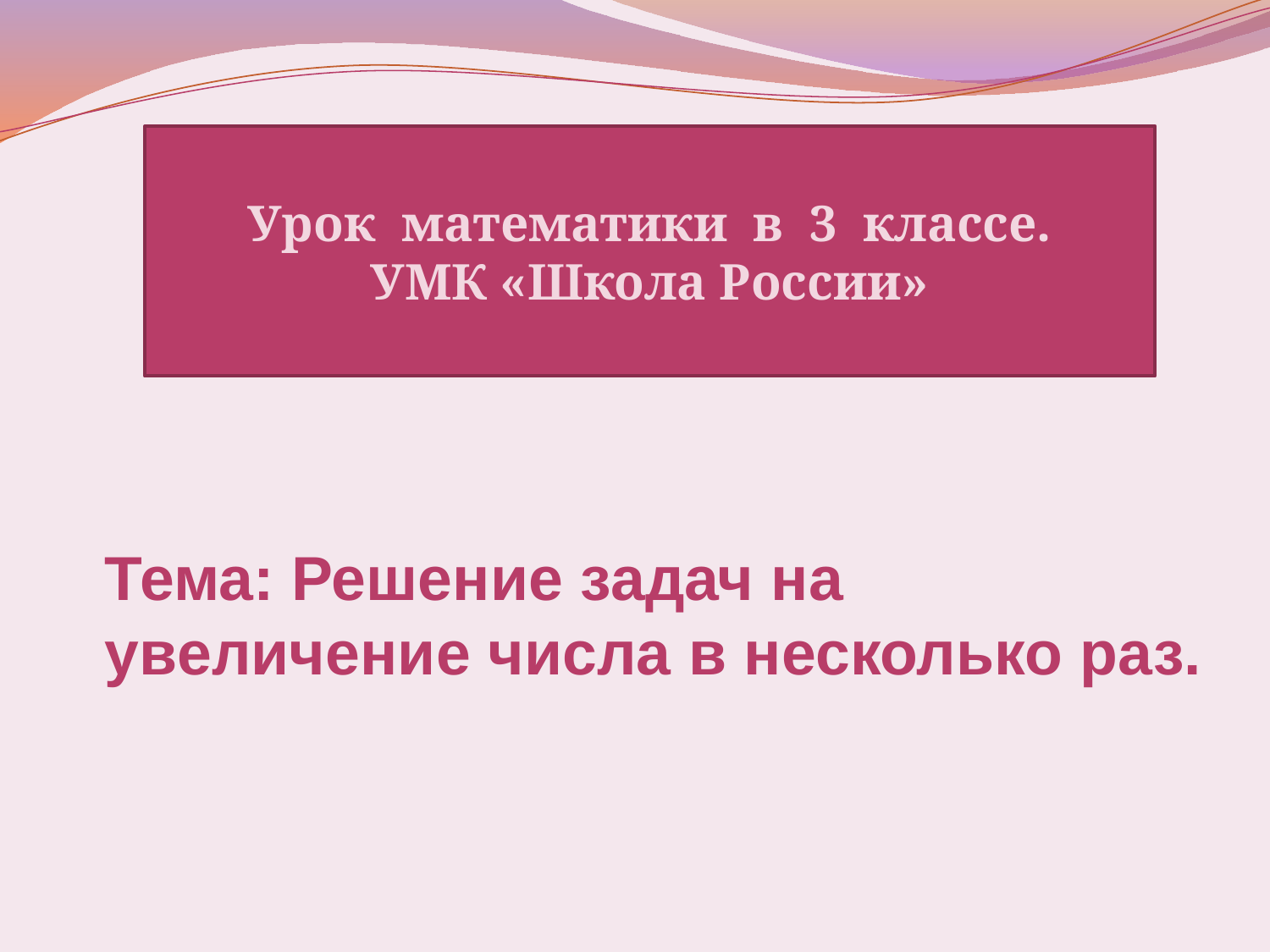

Урок  математики  в  3  классе.
УМК «Школа России»
# Тема: Решение задач на увеличение числа в несколько раз.